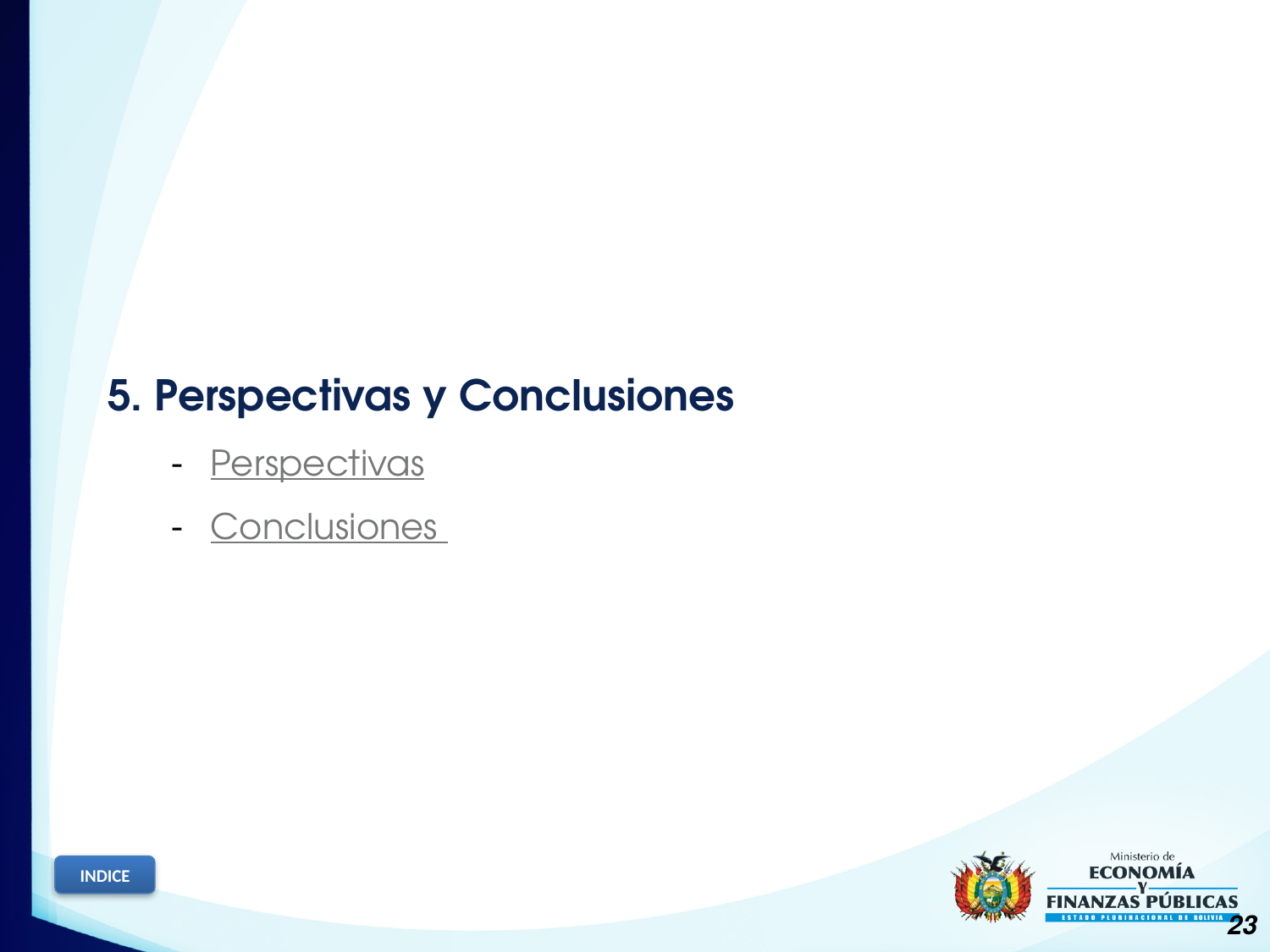

5. Perspectivas y Conclusiones
Perspectivas
Conclusiones
INDICE
23